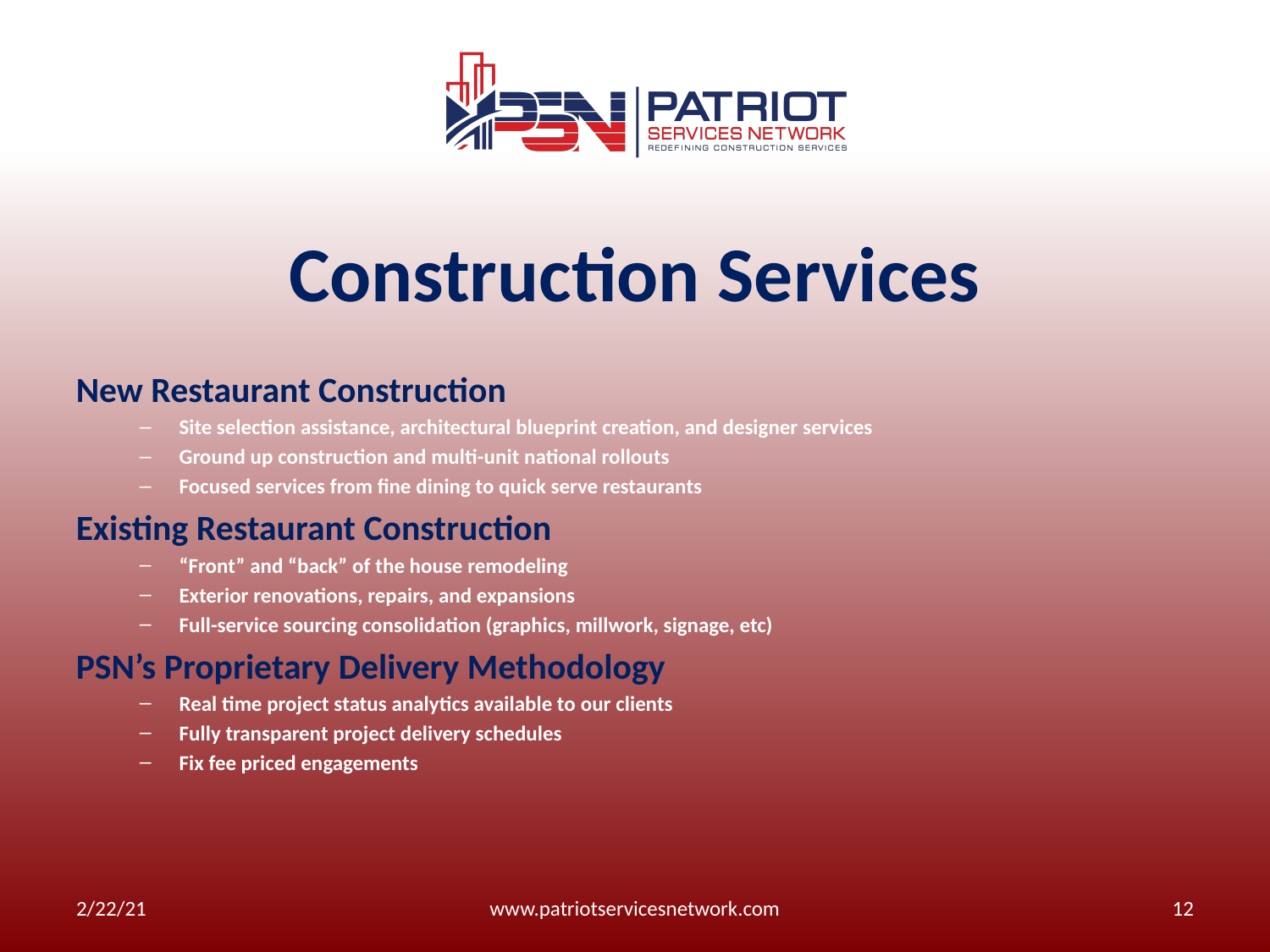

# Construction Services
New Restaurant Construction
Site selection assistance, architectural blueprint creation, and designer services
Ground up construction and multi-unit national rollouts
Focused services from fine dining to quick serve restaurants
Existing Restaurant Construction
“Front” and “back” of the house remodeling
Exterior renovations, repairs, and expansions
Full-service sourcing consolidation (graphics, millwork, signage, etc)
PSN’s Proprietary Delivery Methodology
Real time project status analytics available to our clients
Fully transparent project delivery schedules
Fix fee priced engagements

2/22/21
www.patriotservicesnetwork.com
12